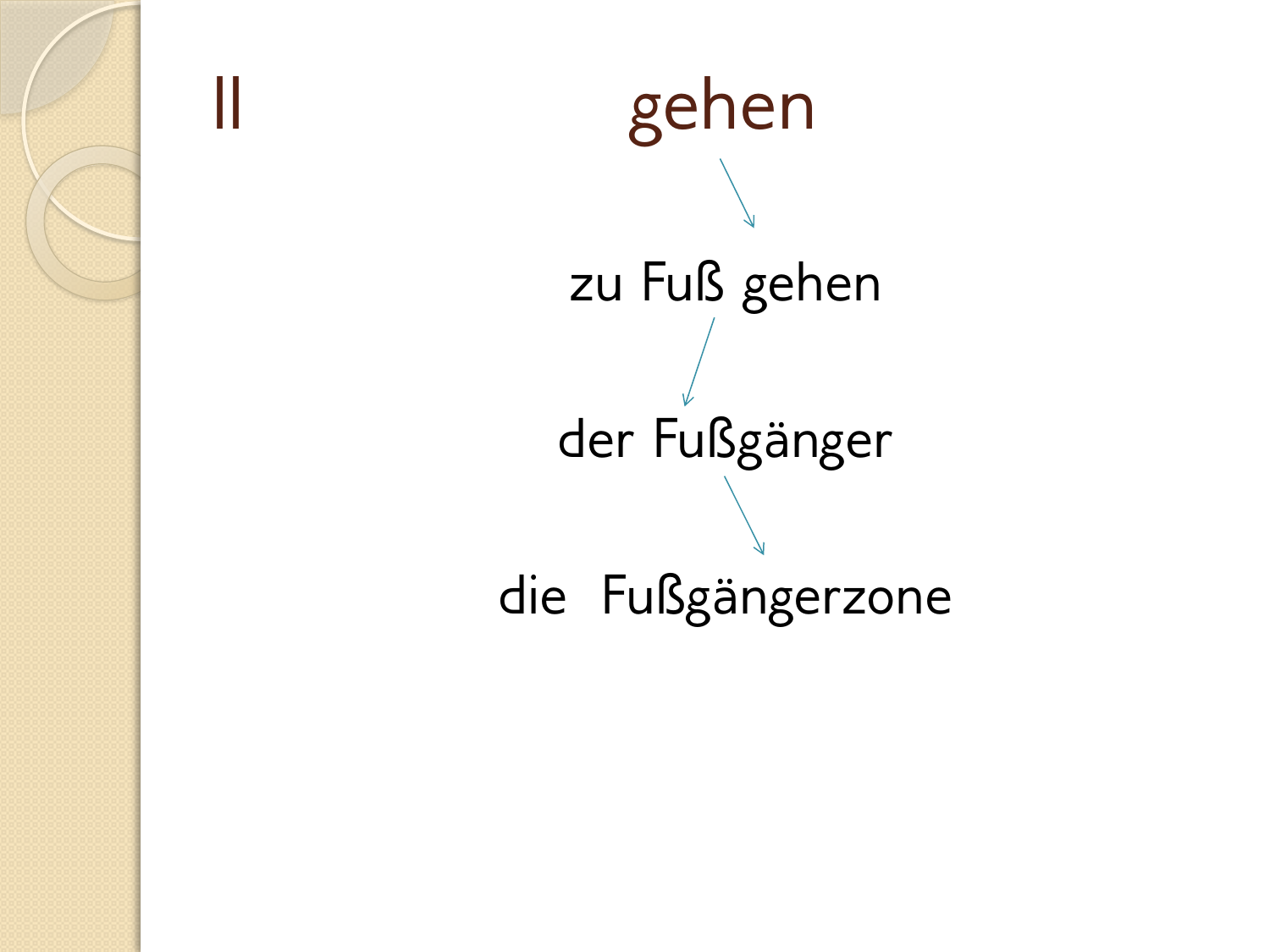

# II                 gehen
zu Fuß gehen

der Fußgänger

die  Fußgängerzone